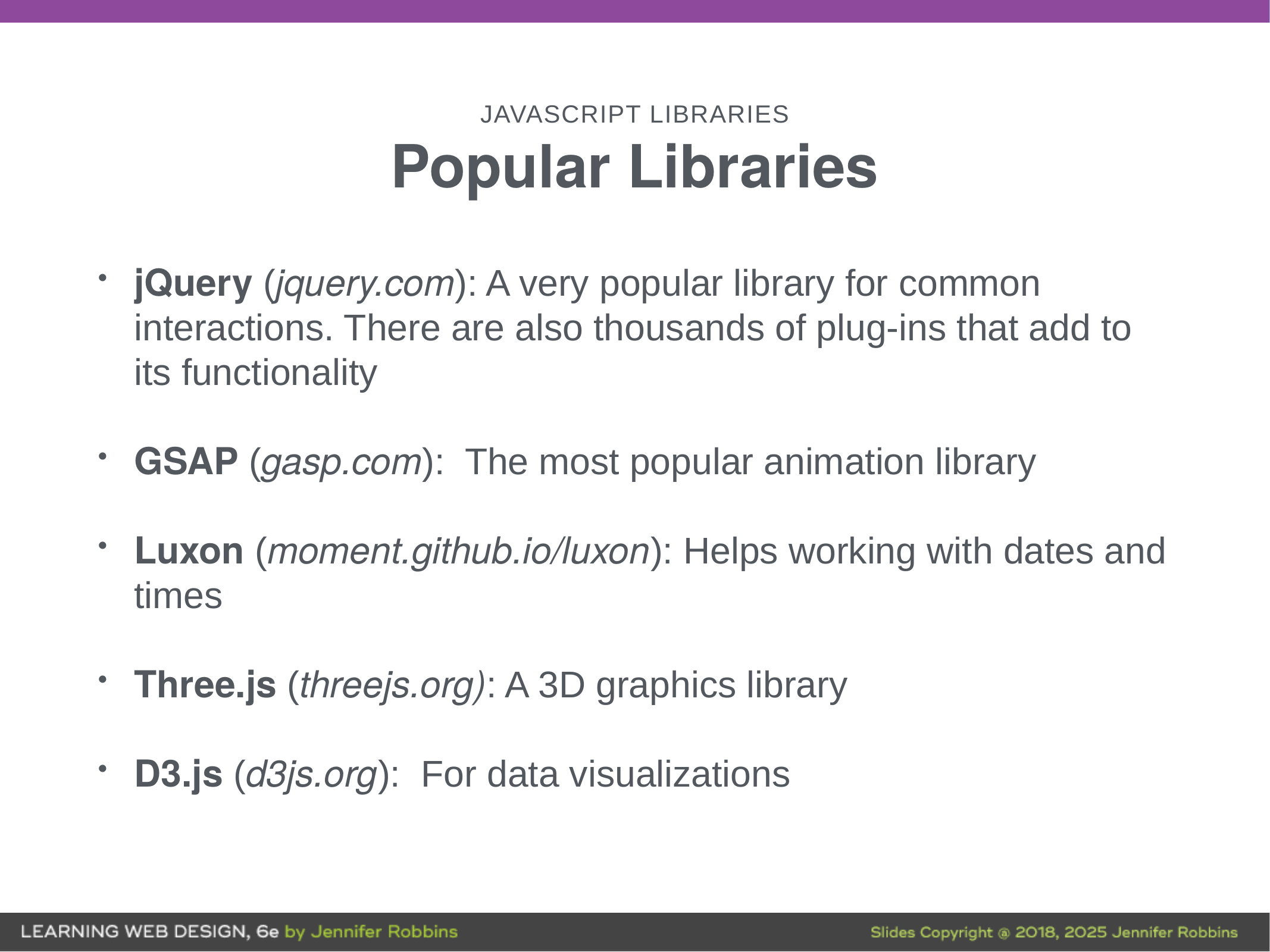

# JavaScript Libraries
Popular Libraries
jQuery (jquery.com): A very popular library for common interactions. There are also thousands of plug-ins that add to its functionality
GSAP (gasp.com):  The most popular animation library
Luxon (moment.github.io/luxon): Helps working with dates and times
Three.js (threejs.org): A 3D graphics library
D3.js (d3js.org):  For data visualizations